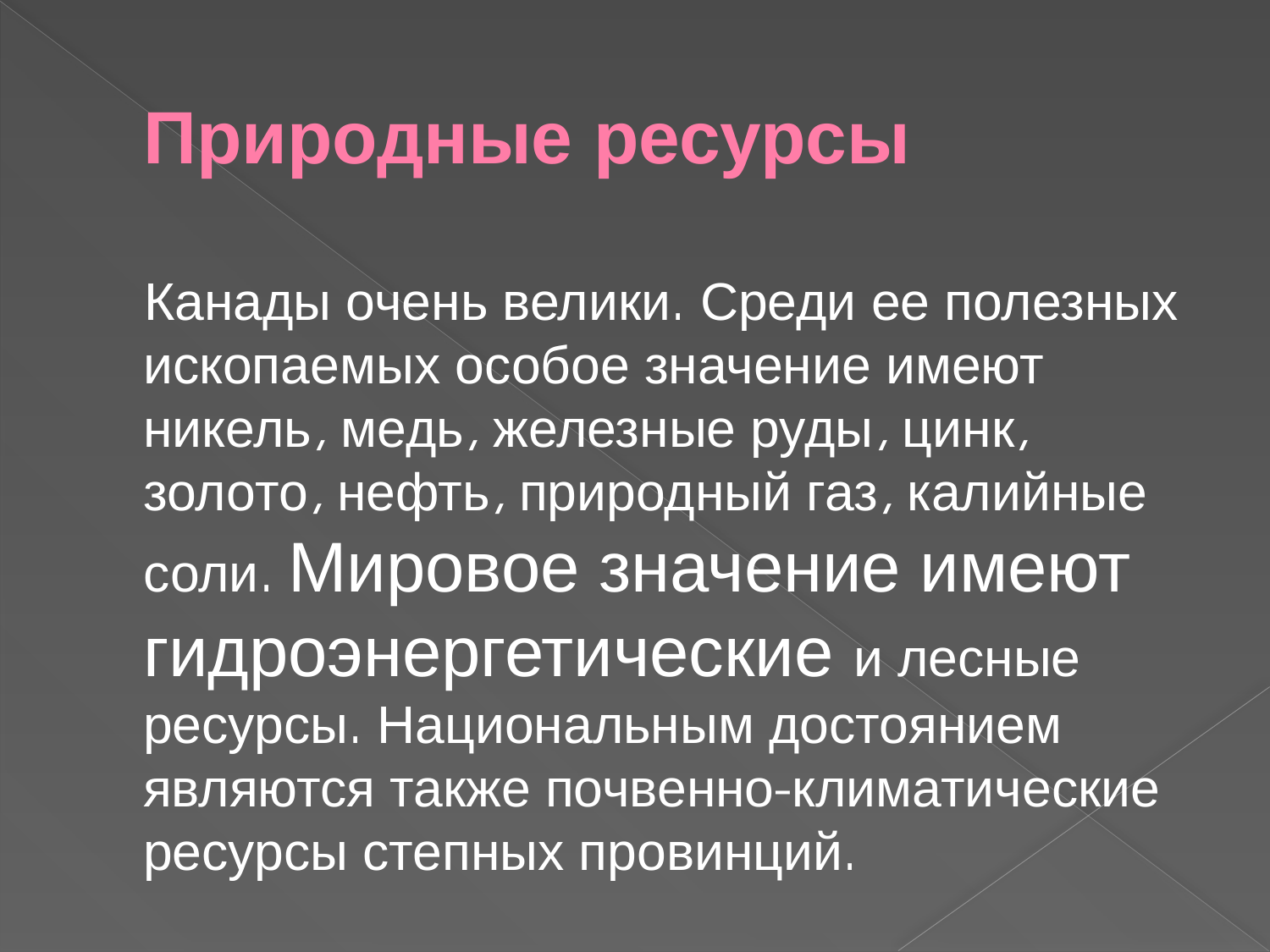

# Природные ресурсы
    Канады очень велики. Среди ее полезных ископаемых особое значение имеют никель, медь, железные руды, цинк, золото, нефть, природный газ, калийные соли. Мировое значение имеют гидроэнергетические и лесные ресурсы. Национальным достоянием являются также почвенно-климатические ресурсы степных провинций.